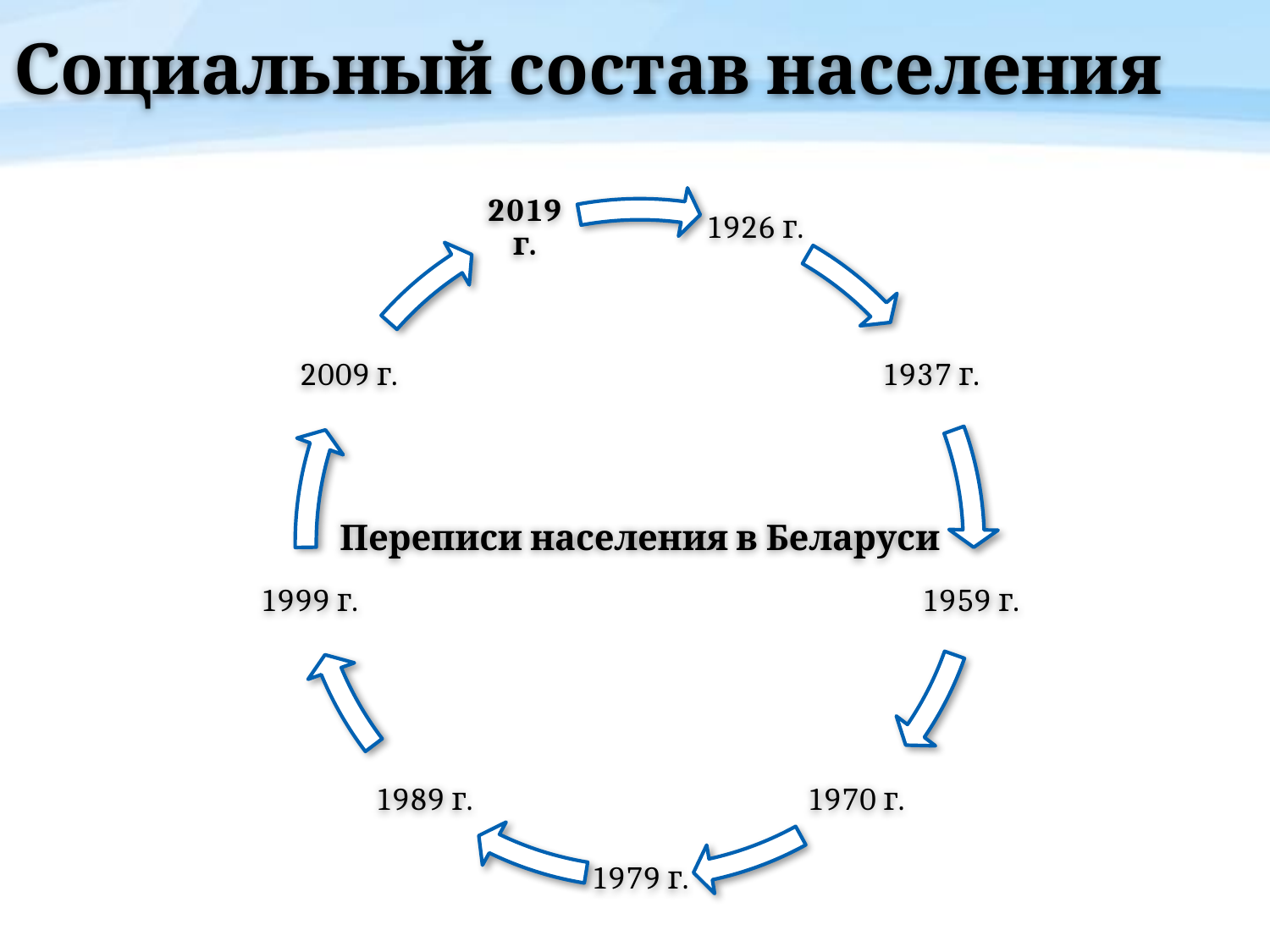

# Социальный состав населения

2019 г.

1926 г.

2009 г.

1937 г.

1999 г.

1959 г.

1989 г.

1970 г.

1979 г.

Переписи населения в Беларуси